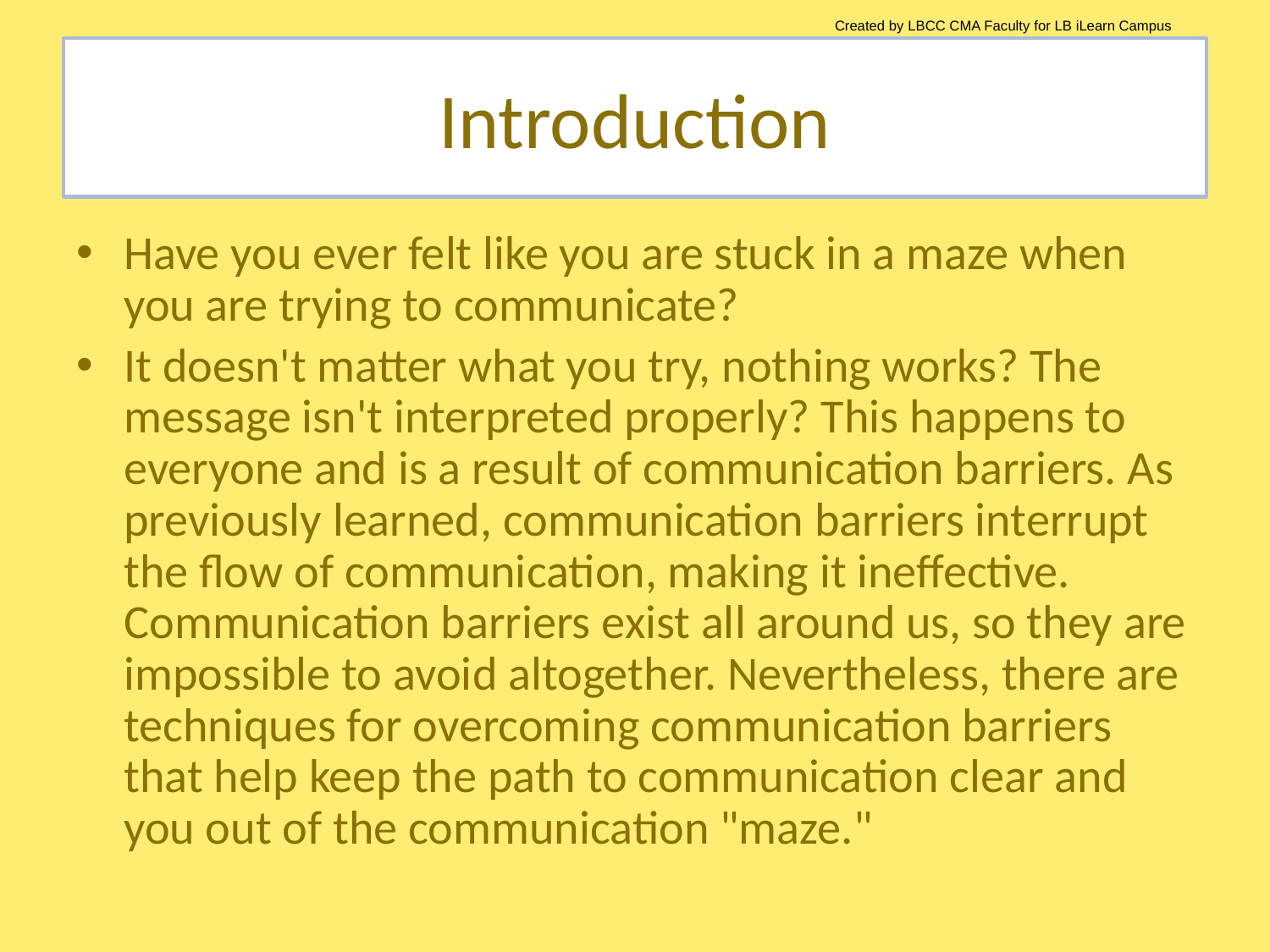

Created by LBCC CMA Faculty for LB iLearn Campus
# Introduction
Have you ever felt like you are stuck in a maze when you are trying to communicate?
It doesn't matter what you try, nothing works? The message isn't interpreted properly? This happens to everyone and is a result of communication barriers. As previously learned, communication barriers interrupt the flow of communication, making it ineffective. Communication barriers exist all around us, so they are impossible to avoid altogether. Nevertheless, there are techniques for overcoming communication barriers that help keep the path to communication clear and you out of the communication "maze."